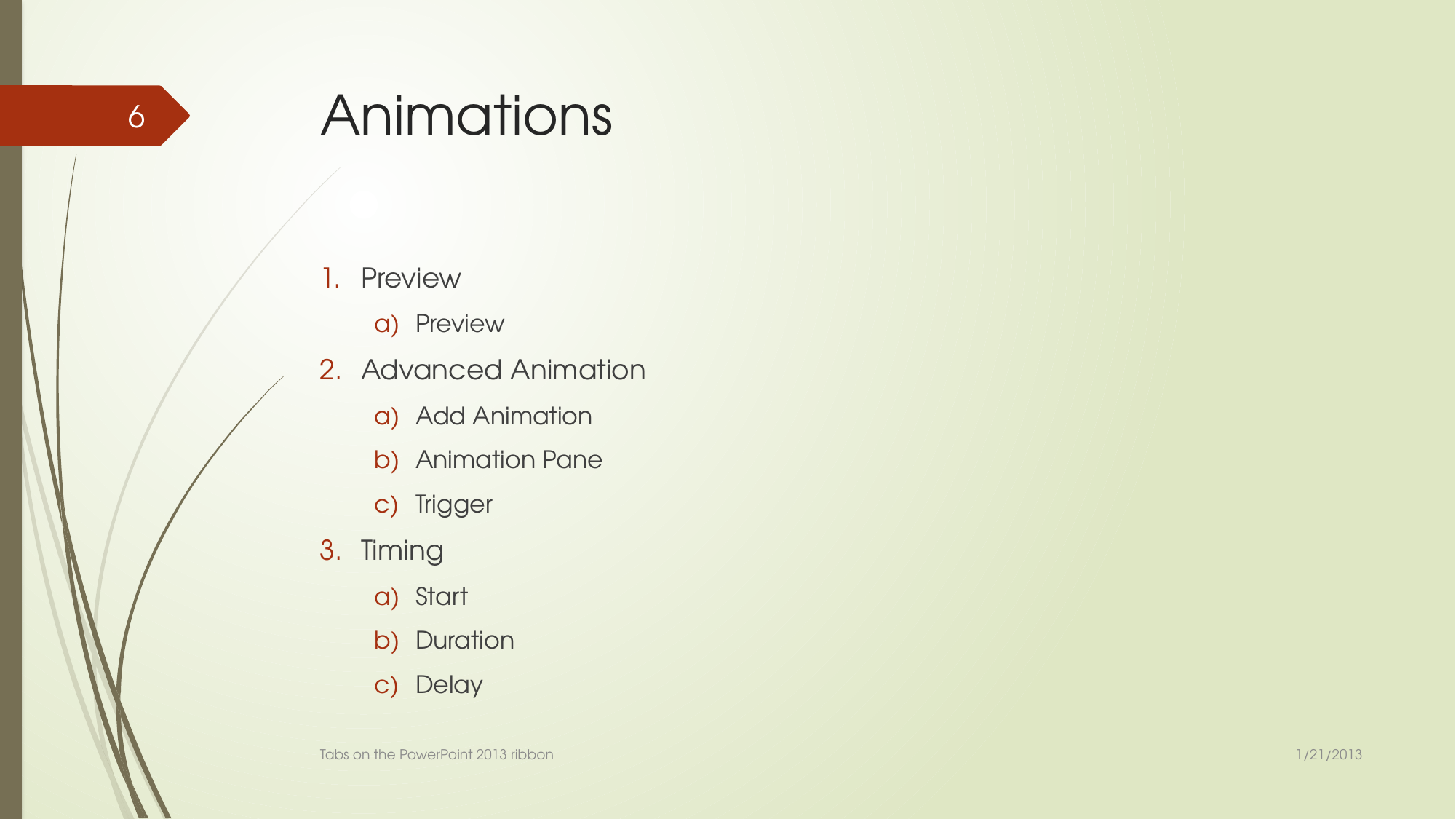

# Animations
6
Preview
Preview
Advanced Animation
Add Animation
Animation Pane
Trigger
Timing
Start
Duration
Delay
1/21/2013
Tabs on the PowerPoint 2013 ribbon